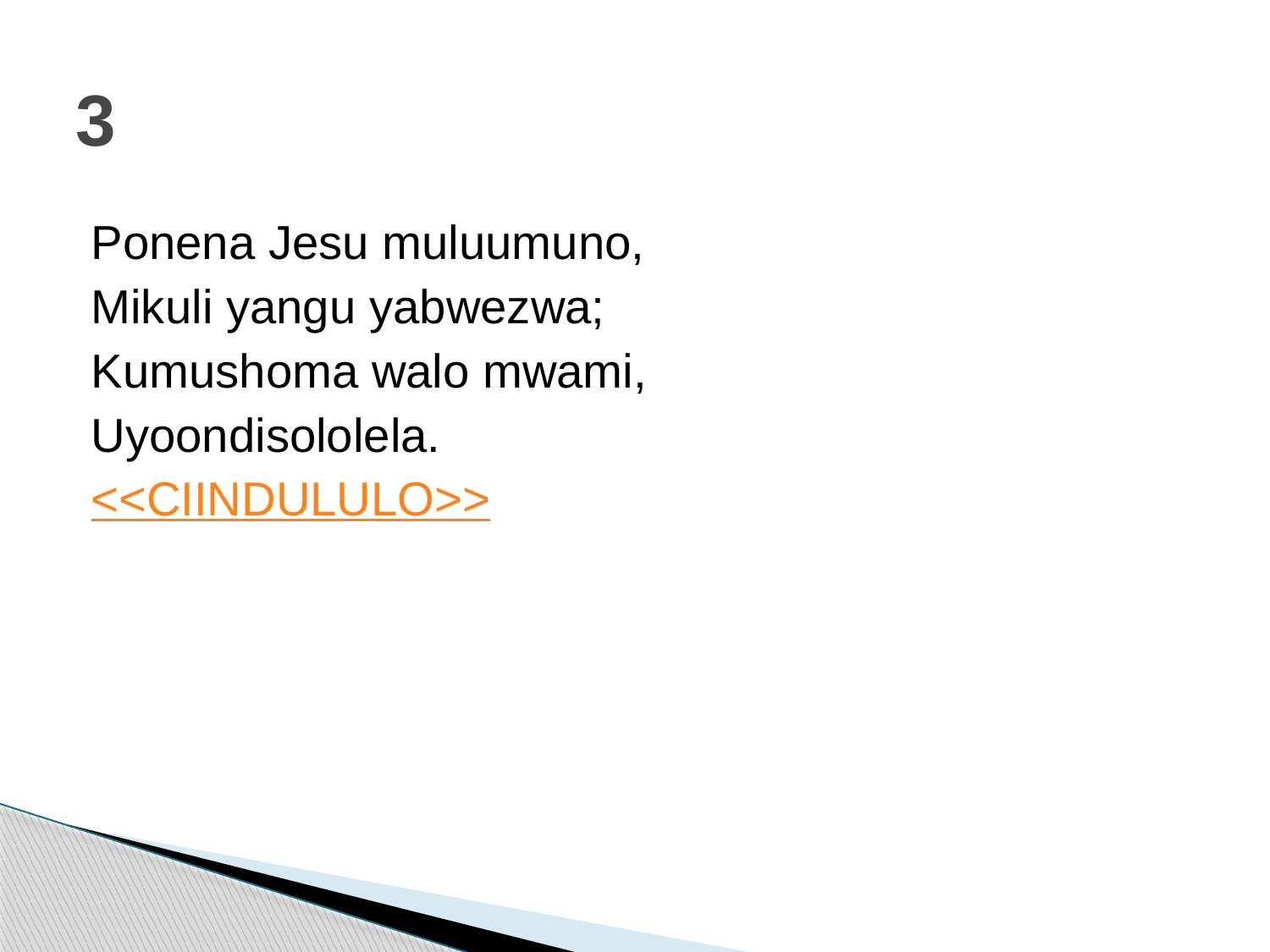

# 3
Ponena Jesu muluumuno,
Mikuli yangu yabwezwa;
Kumushoma walo mwami,
Uyoondisololela.
<<CIINDULULO>>